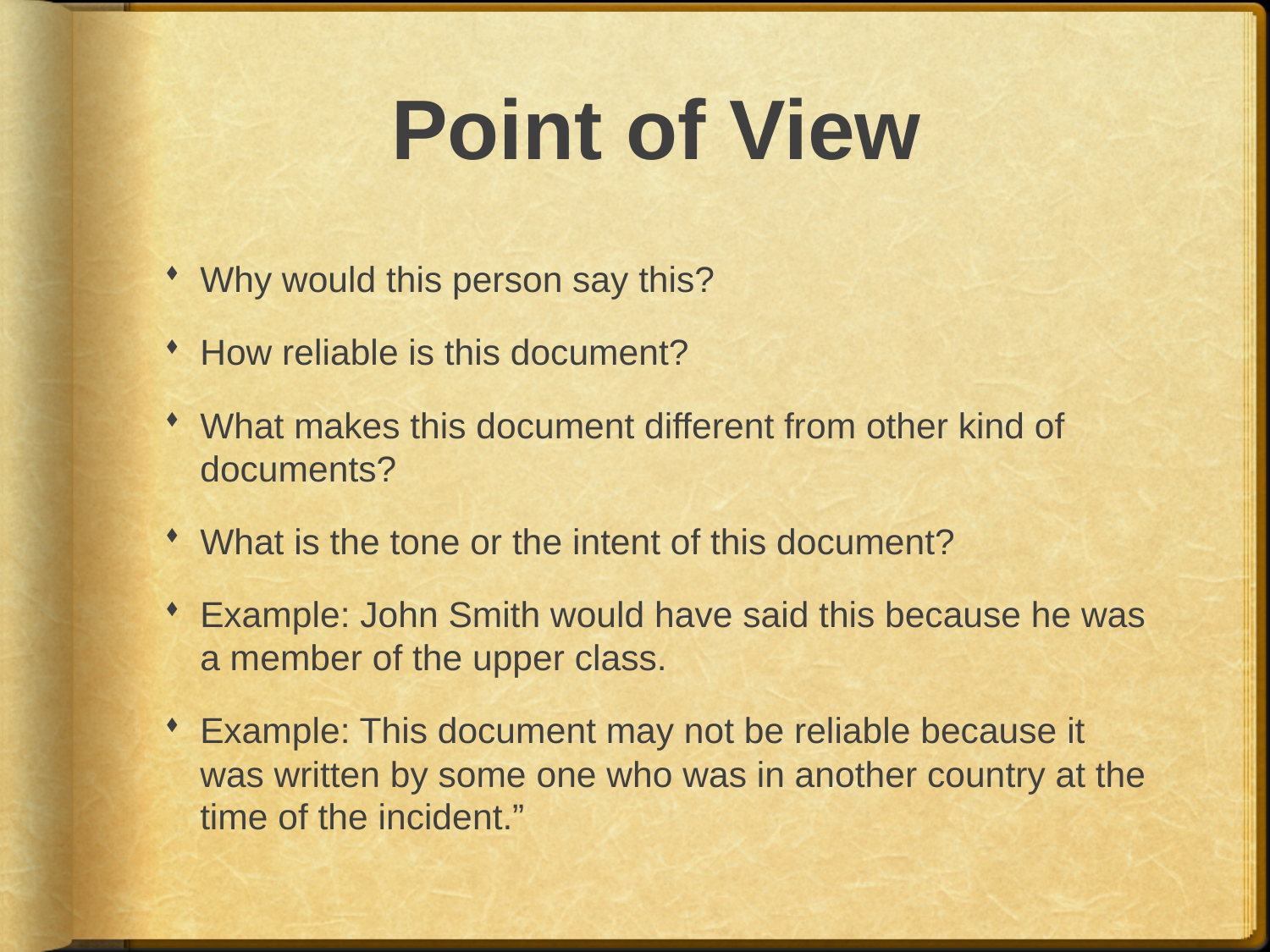

# Point of View
Why would this person say this?
How reliable is this document?
What makes this document different from other kind of documents?
What is the tone or the intent of this document?
Example: John Smith would have said this because he was a member of the upper class.
Example: This document may not be reliable because it was written by some one who was in another country at the time of the incident.”